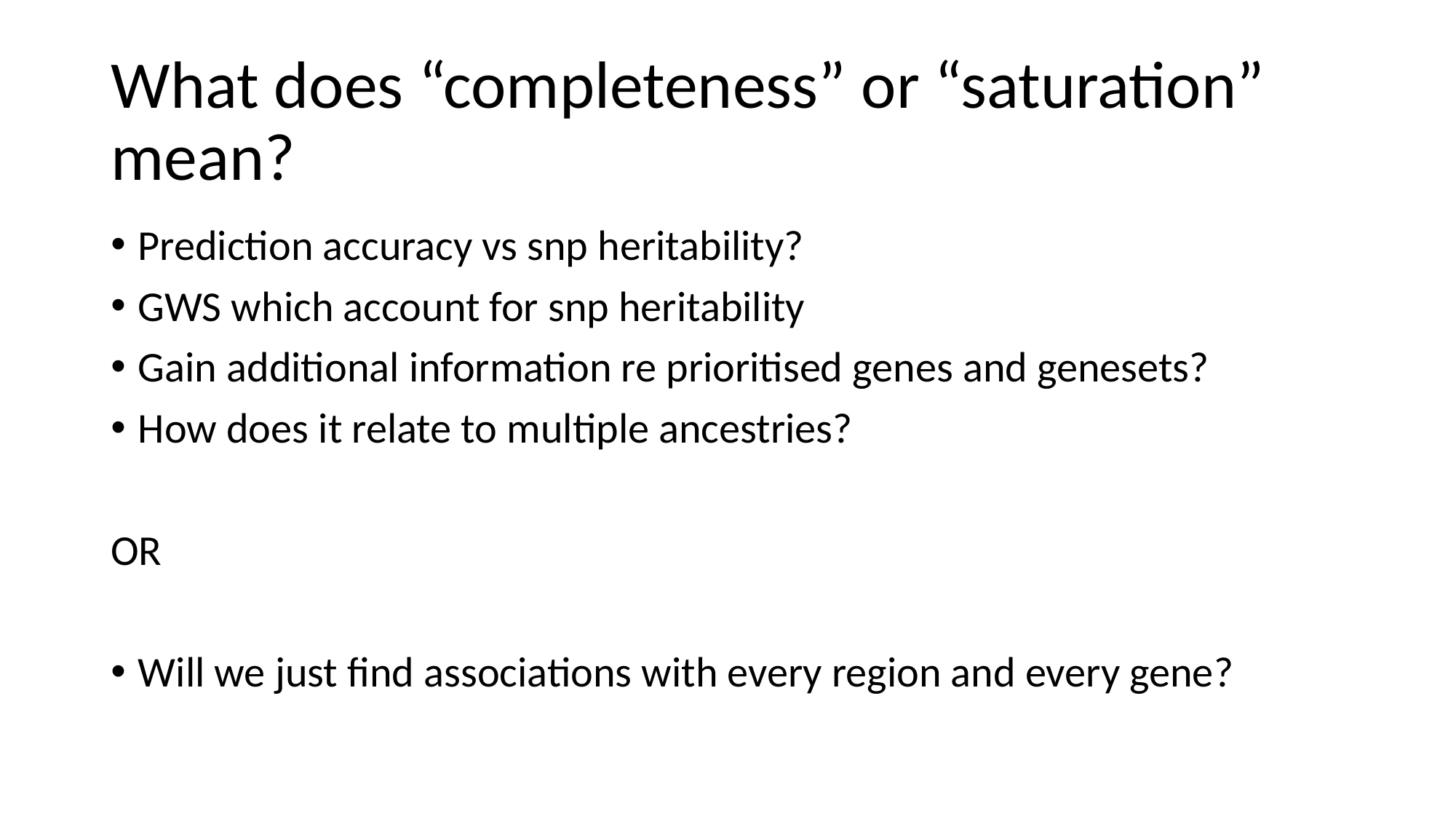

# What does “completeness” or “saturation” mean?
Prediction accuracy vs snp heritability?
GWS which account for snp heritability
Gain additional information re prioritised genes and genesets?
How does it relate to multiple ancestries?

OR

Will we just find associations with every region and every gene?